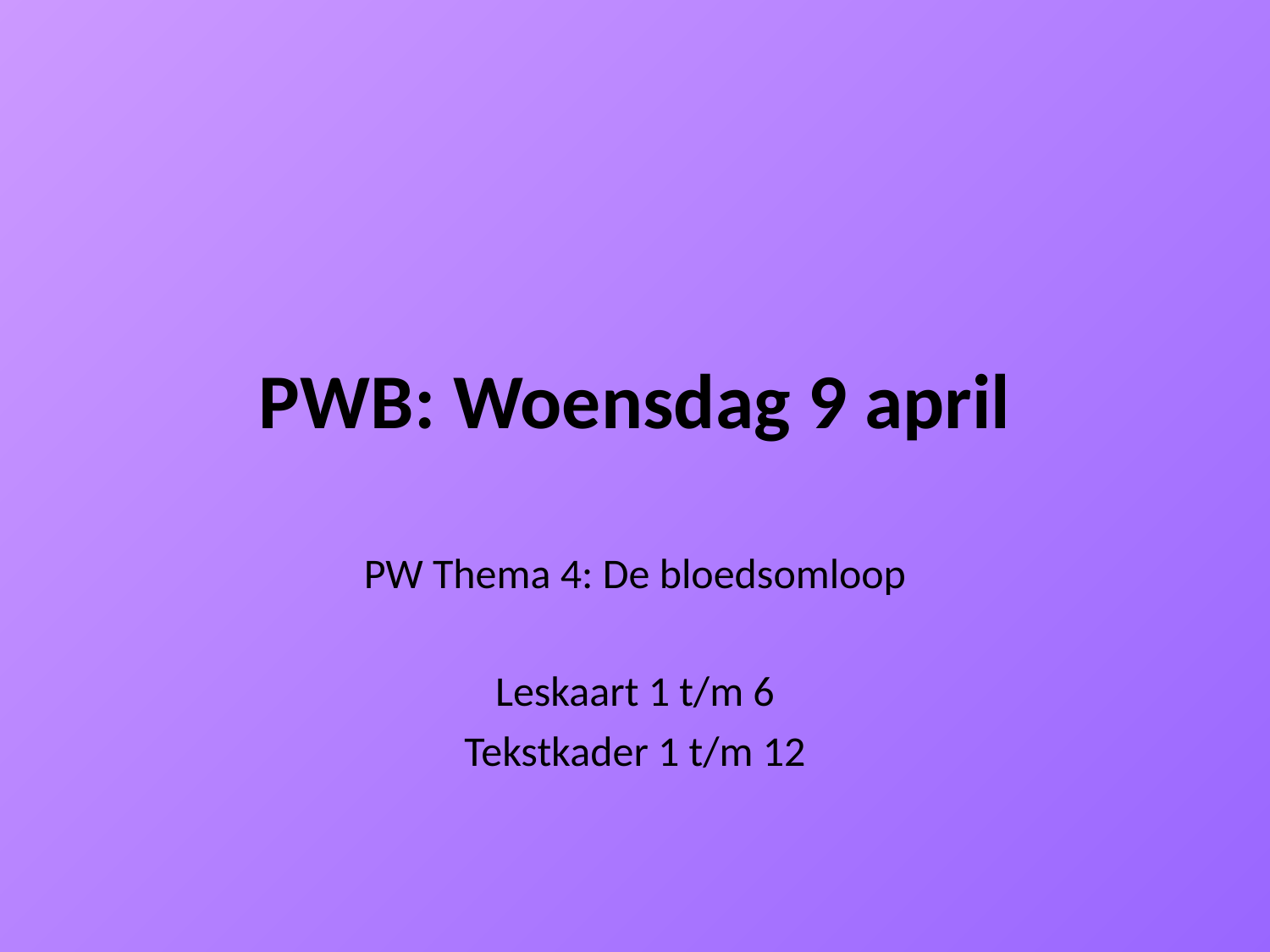

# PWB: Woensdag 9 april
PW Thema 4: De bloedsomloop

Leskaart 1 t/m 6
Tekstkader 1 t/m 12